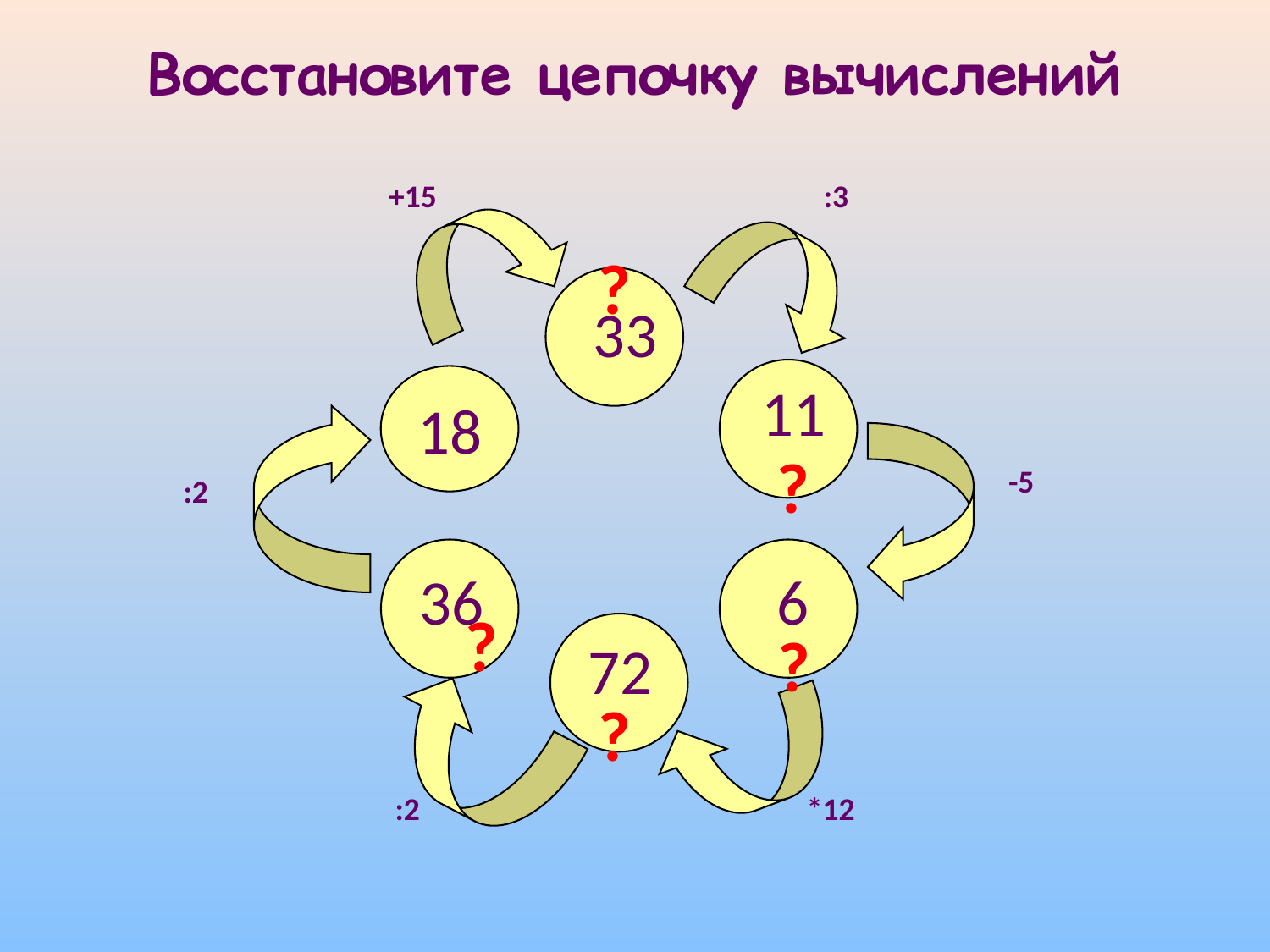

Восстановите цепочку вычислений
+15
:3

?

33

18
11

?

-5

:2

36

6

?

?
72

?

:2
*12